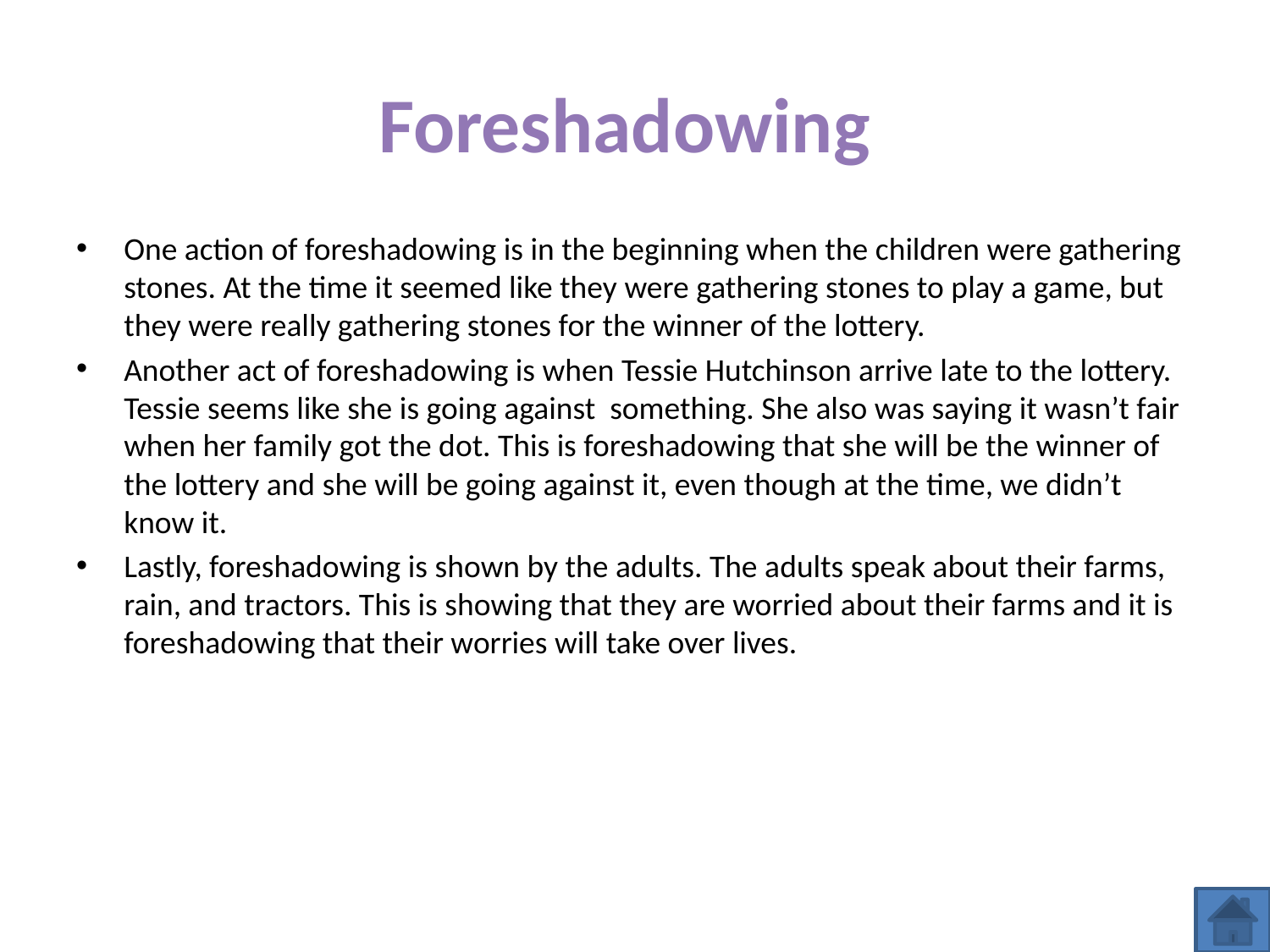

# Foreshadowing
One action of foreshadowing is in the beginning when the children were gathering stones. At the time it seemed like they were gathering stones to play a game, but they were really gathering stones for the winner of the lottery.
Another act of foreshadowing is when Tessie Hutchinson arrive late to the lottery. Tessie seems like she is going against  something. She also was saying it wasn’t fair when her family got the dot. This is foreshadowing that she will be the winner of the lottery and she will be going against it, even though at the time, we didn’t know it.
Lastly, foreshadowing is shown by the adults. The adults speak about their farms, rain, and tractors. This is showing that they are worried about their farms and it is foreshadowing that their worries will take over lives.